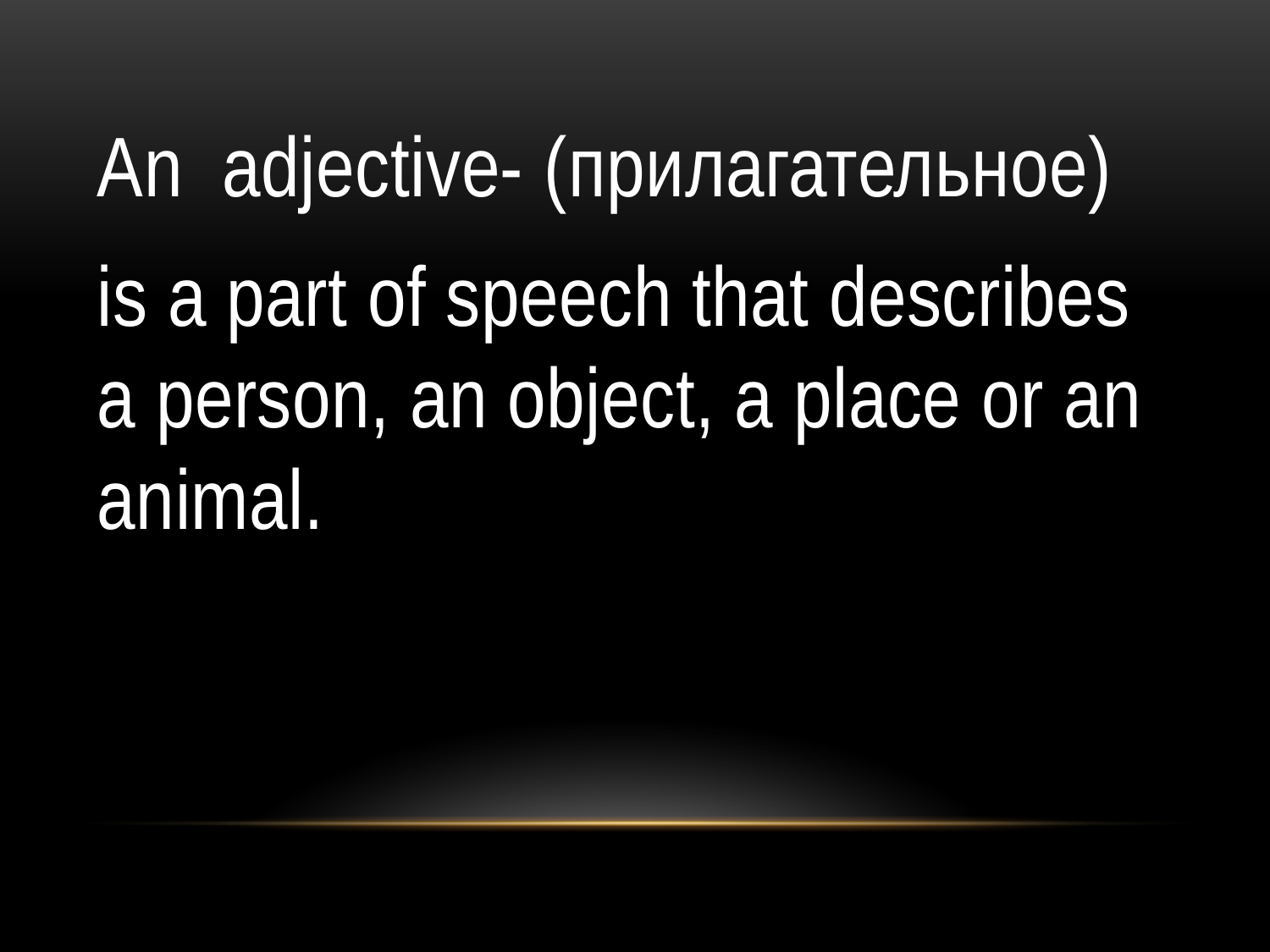

#
An  adjective- (прилагательное)
is a part of speech that describes a person, an object, a place or an animal.